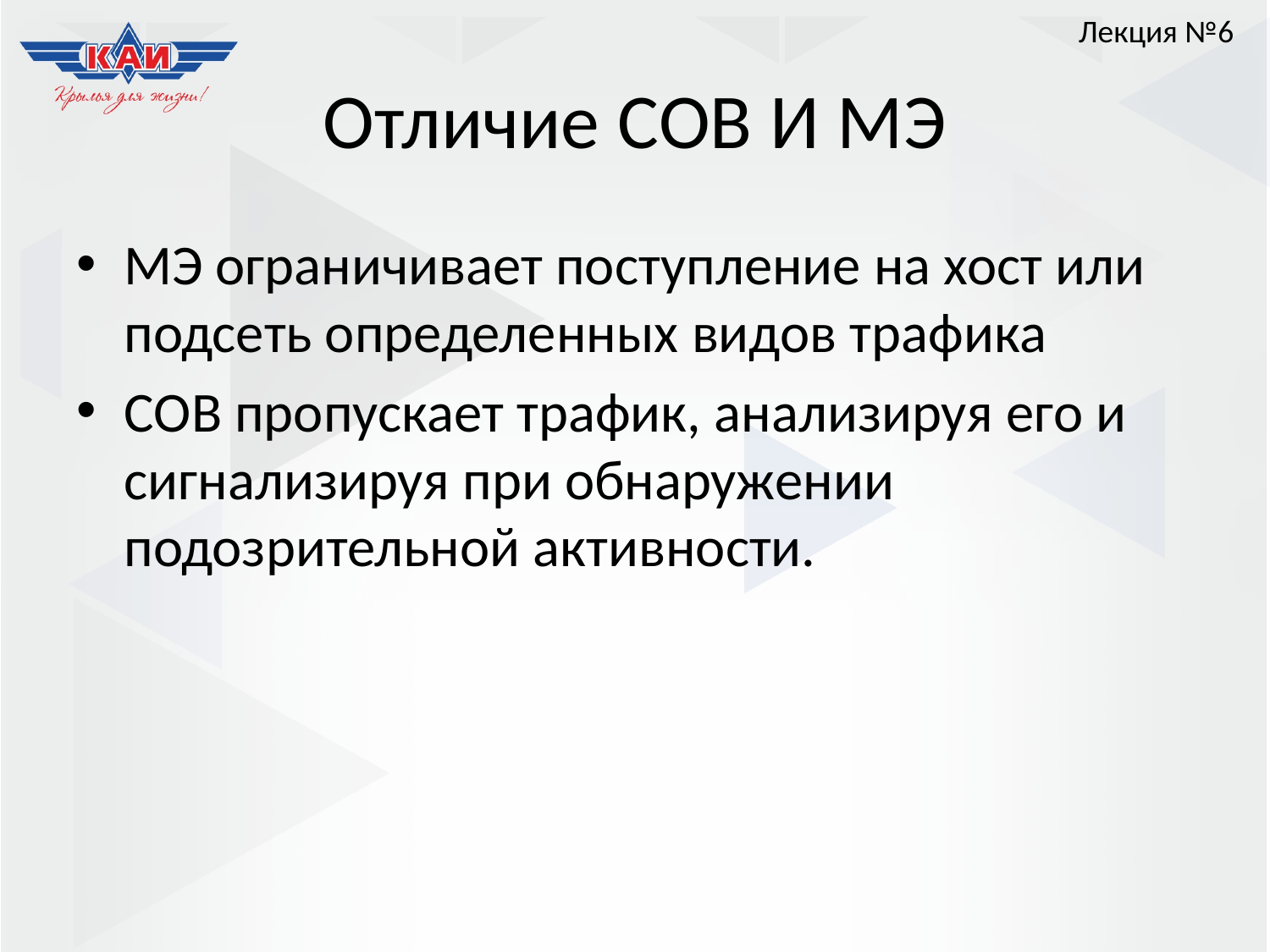

Лекция №6
# Отличие СОВ И МЭ
МЭ ограничивает поступление на хост или подсеть определенных видов трафика
СОВ пропускает трафик, анализируя его и сигнализируя при обнаружении подозрительной активности.